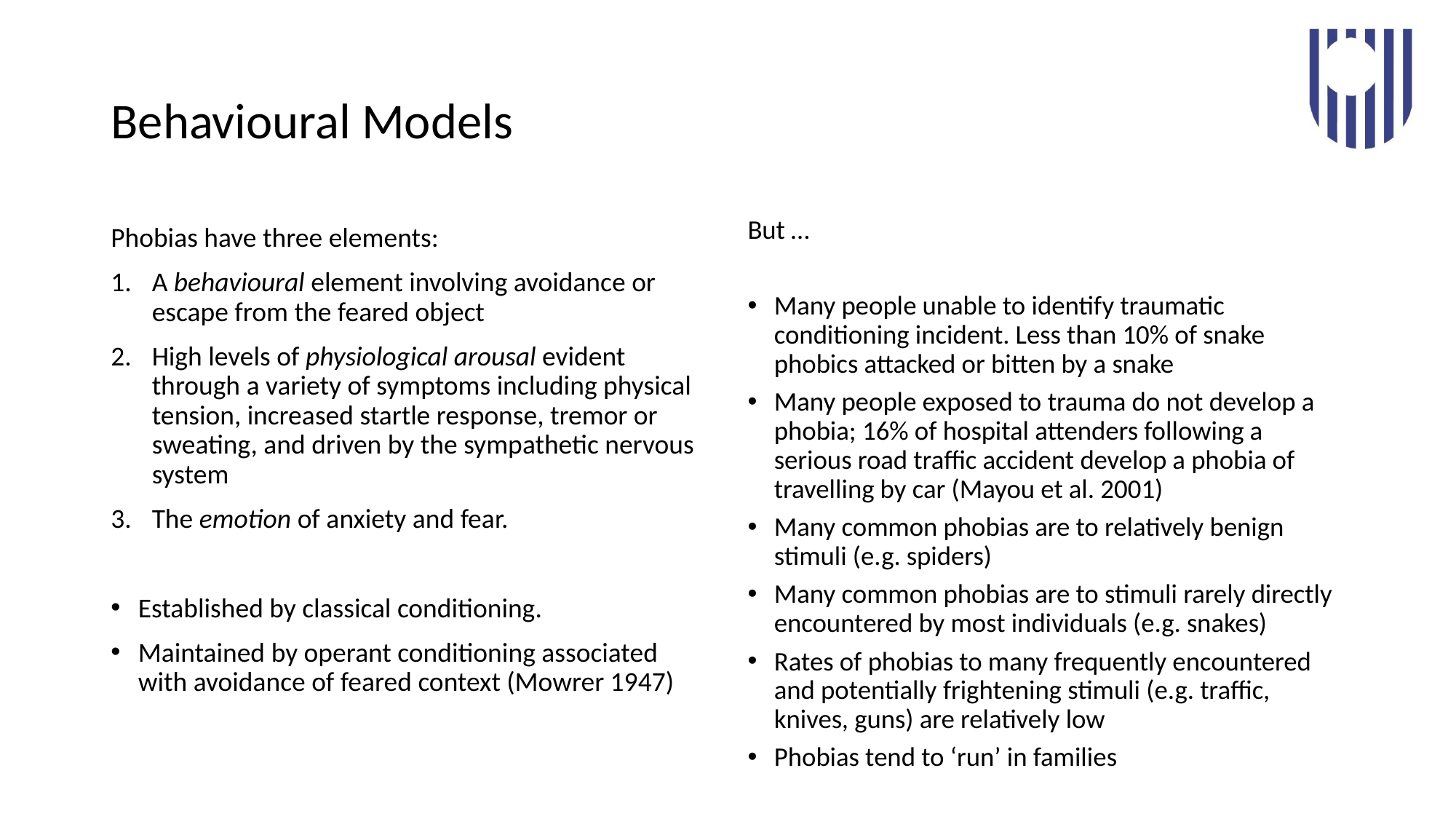

# Behavioural Models
But …

Many people unable to identify traumatic conditioning incident. Less than 10% of snake phobics attacked or bitten by a snake
Many people exposed to trauma do not develop a phobia; 16% of hospital attenders following a serious road traffic accident develop a phobia of travelling by car (Mayou et al. 2001)
Many common phobias are to relatively benign stimuli (e.g. spiders)
Many common phobias are to stimuli rarely directly encountered by most individuals (e.g. snakes)
Rates of phobias to many frequently encountered and potentially frightening stimuli (e.g. traffic, knives, guns) are relatively low
Phobias tend to ‘run’ in families

Phobias have three elements:
A behavioural element involving avoidance or escape from the feared object
High levels of physiological arousal evident through a variety of symptoms including physical tension, increased startle response, tremor or sweating, and driven by the sympathetic nervous system
The emotion of anxiety and fear.

Established by classical conditioning.
Maintained by operant conditioning associated with avoidance of feared context (Mowrer 1947)